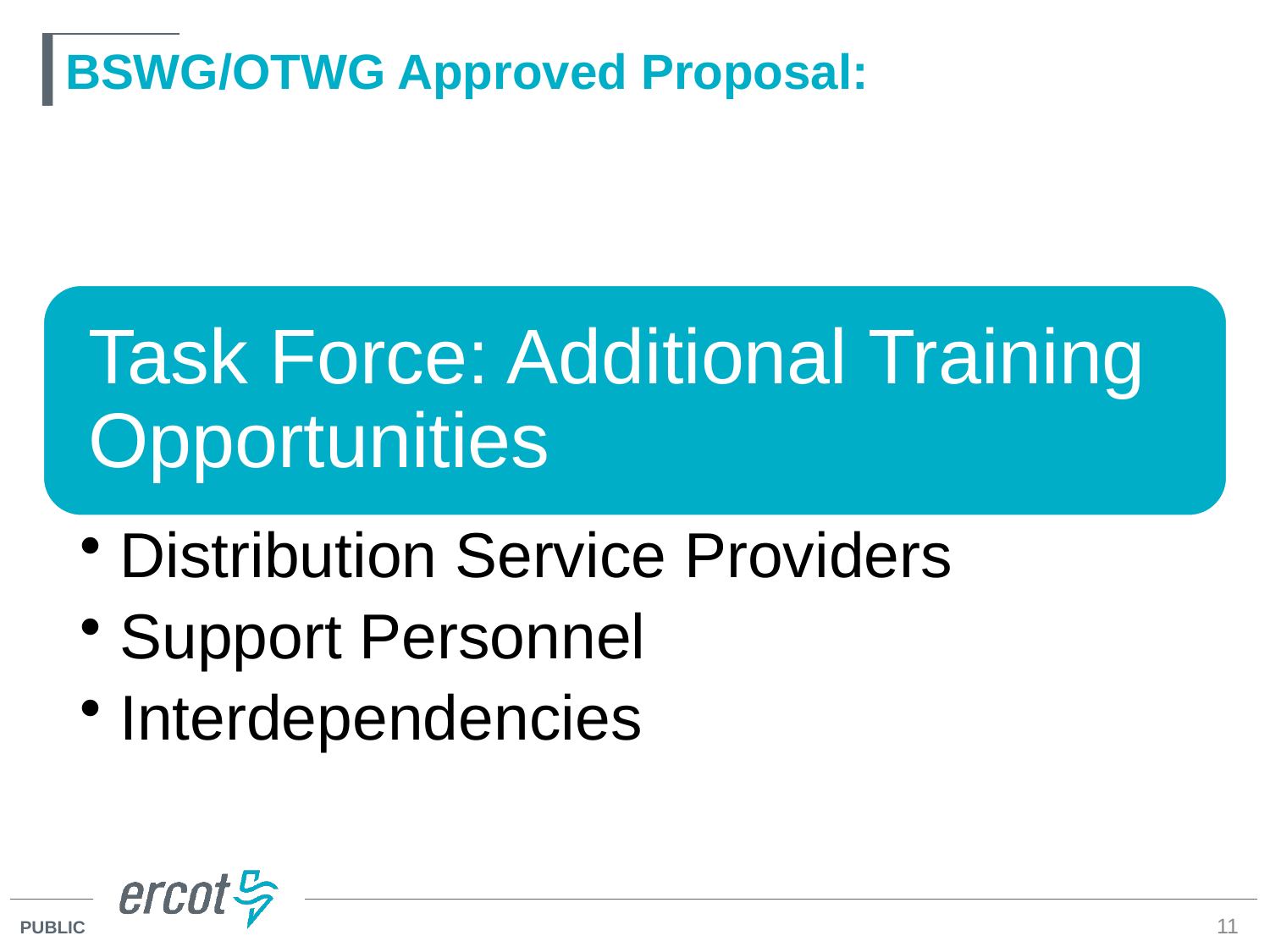

# BSWG/OTWG Approved Proposal:
Task Force: Additional Training Opportunities
Distribution Service Providers
Support Personnel
Interdependencies
11